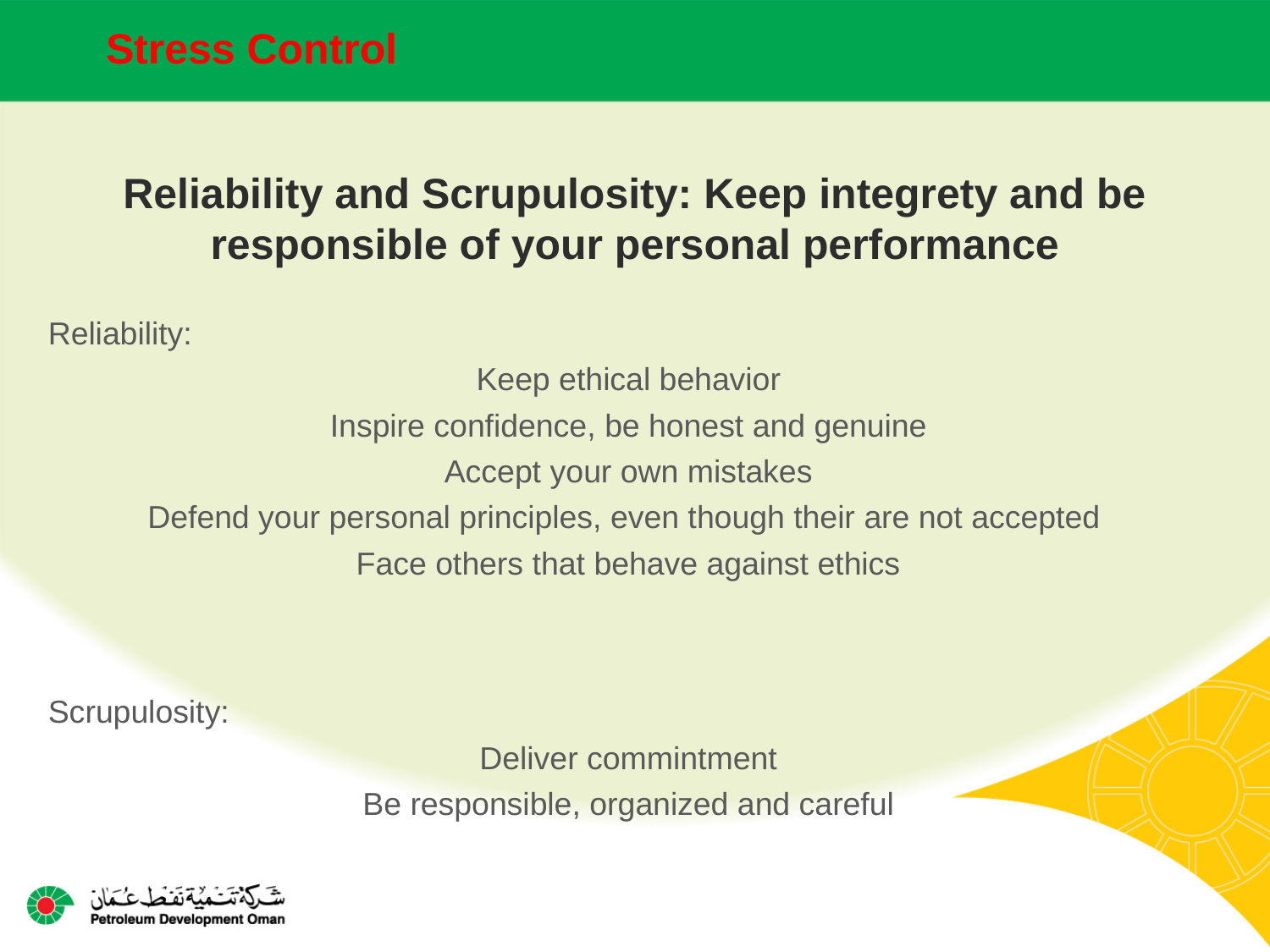

# Stress Control
Reliability and Scrupulosity: Keep integrety and be responsible of your personal performance
Reliability:
Keep ethical behavior
Inspire confidence, be honest and genuine
Accept your own mistakes
Defend your personal principles, even though their are not accepted
Face others that behave against ethics
Scrupulosity:
Deliver commintment
Be responsible, organized and careful